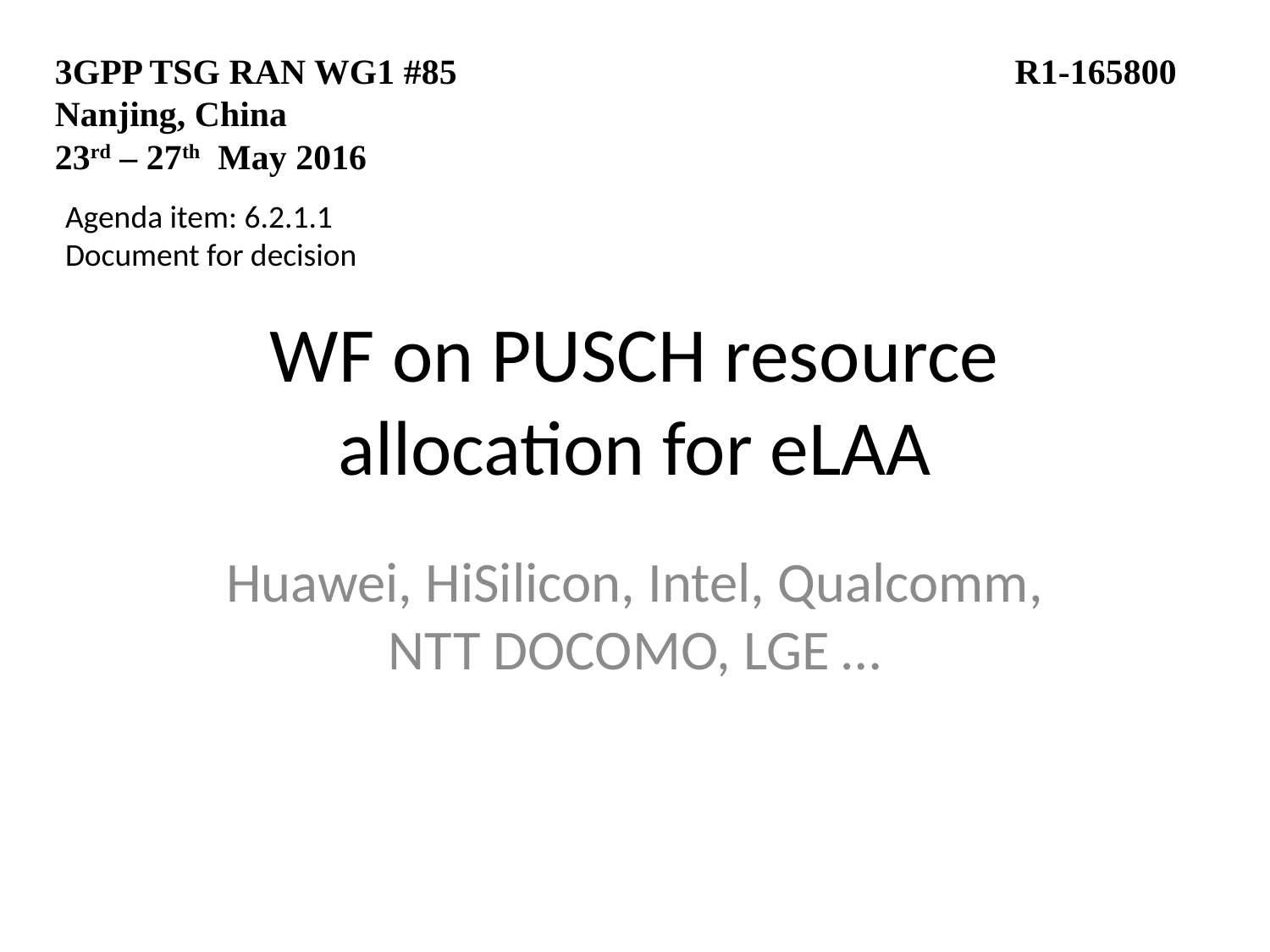

3GPP TSG RAN WG1 #85				        R1-165800
Nanjing, China
23rd – 27th  May 2016
Agenda item: 6.2.1.1
Document for decision
# WF on PUSCH resource allocation for eLAA
Huawei, HiSilicon, Intel, Qualcomm, NTT DOCOMO, LGE …